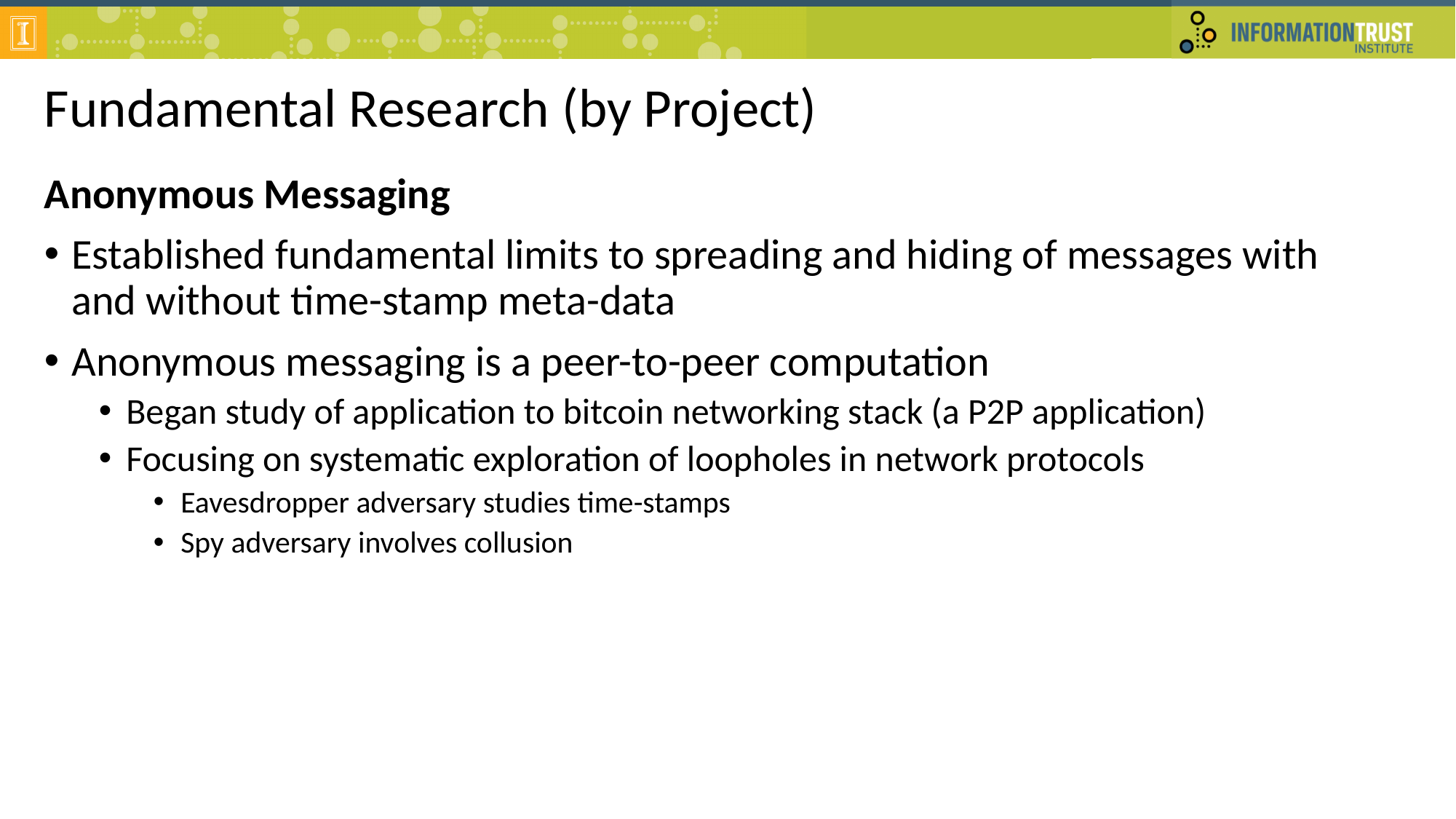

# Fundamental Research (by Project)
Anonymous Messaging
Established fundamental limits to spreading and hiding of messages with and without time-stamp meta-data
Anonymous messaging is a peer-to-peer computation
Began study of application to bitcoin networking stack (a P2P application)
Focusing on systematic exploration of loopholes in network protocols
Eavesdropper adversary studies time-stamps
Spy adversary involves collusion